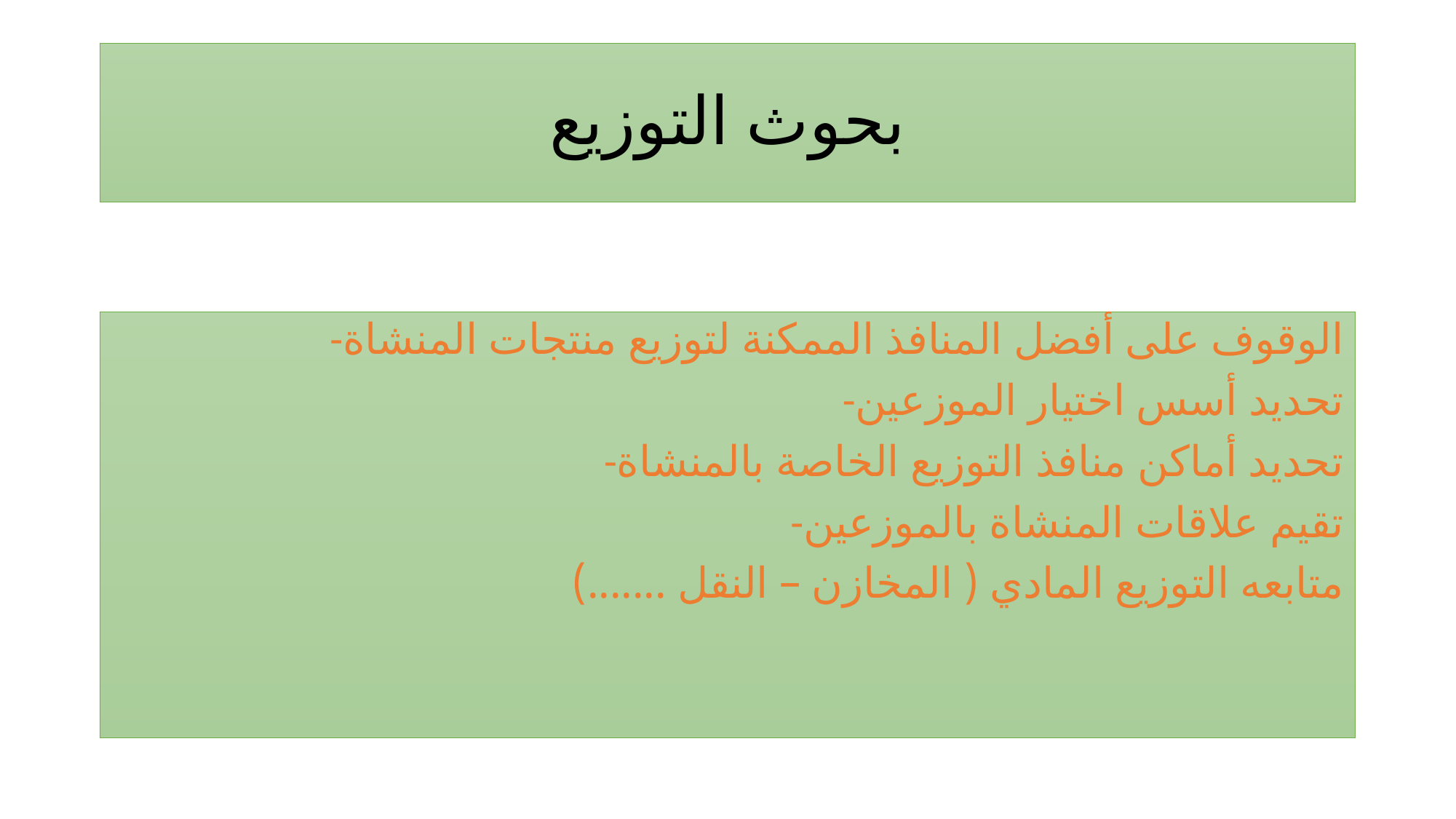

# بحوث التوزيع
-الوقوف على أفضل المنافذ الممكنة لتوزيع منتجات المنشاة
-تحديد أسس اختيار الموزعين
-تحديد أماكن منافذ التوزيع الخاصة بالمنشاة
-تقيم علاقات المنشاة بالموزعين
متابعه التوزيع المادي ( المخازن – النقل .......)